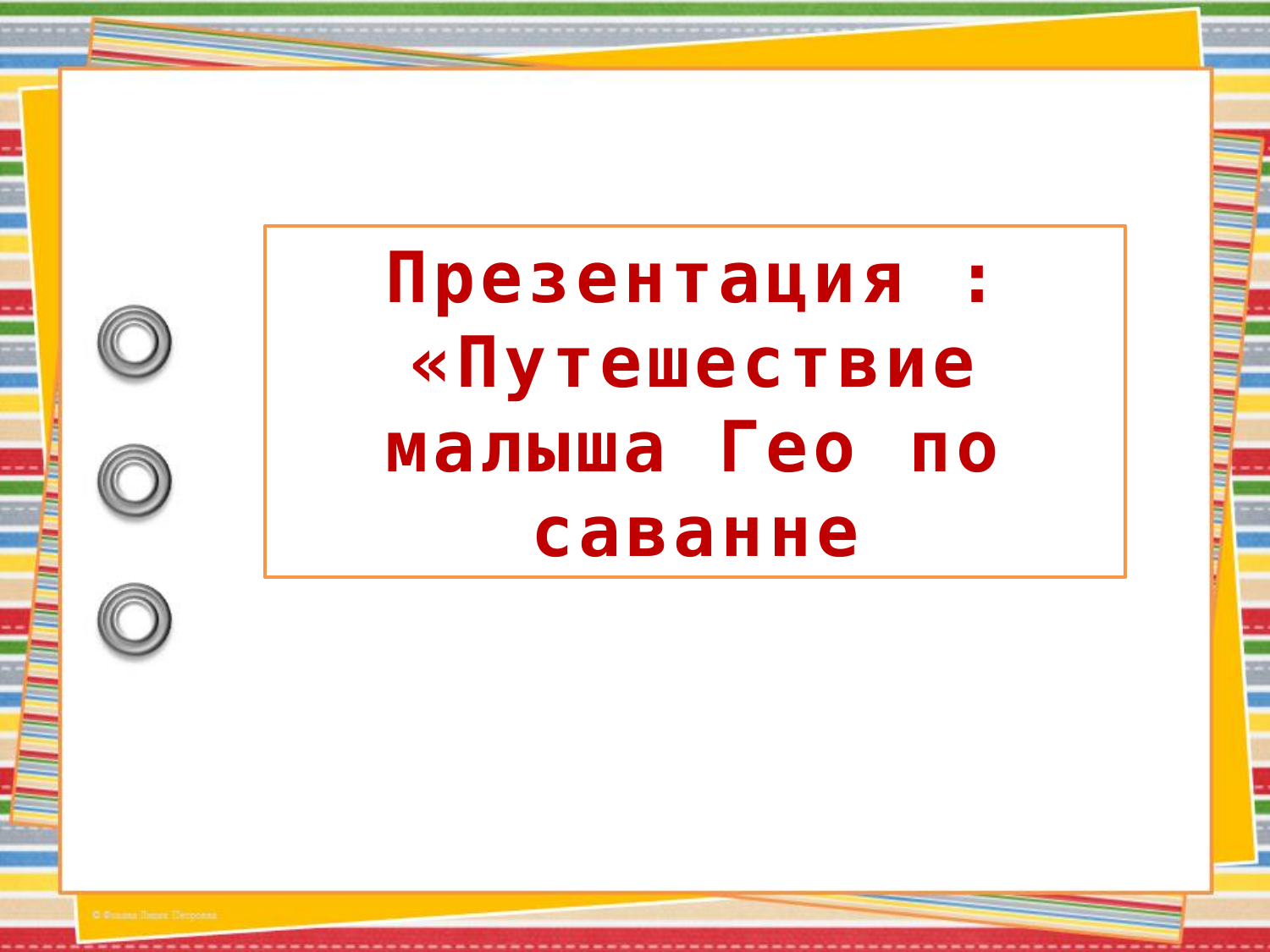

Презентация : «Путешествие малыша Гео по саванне